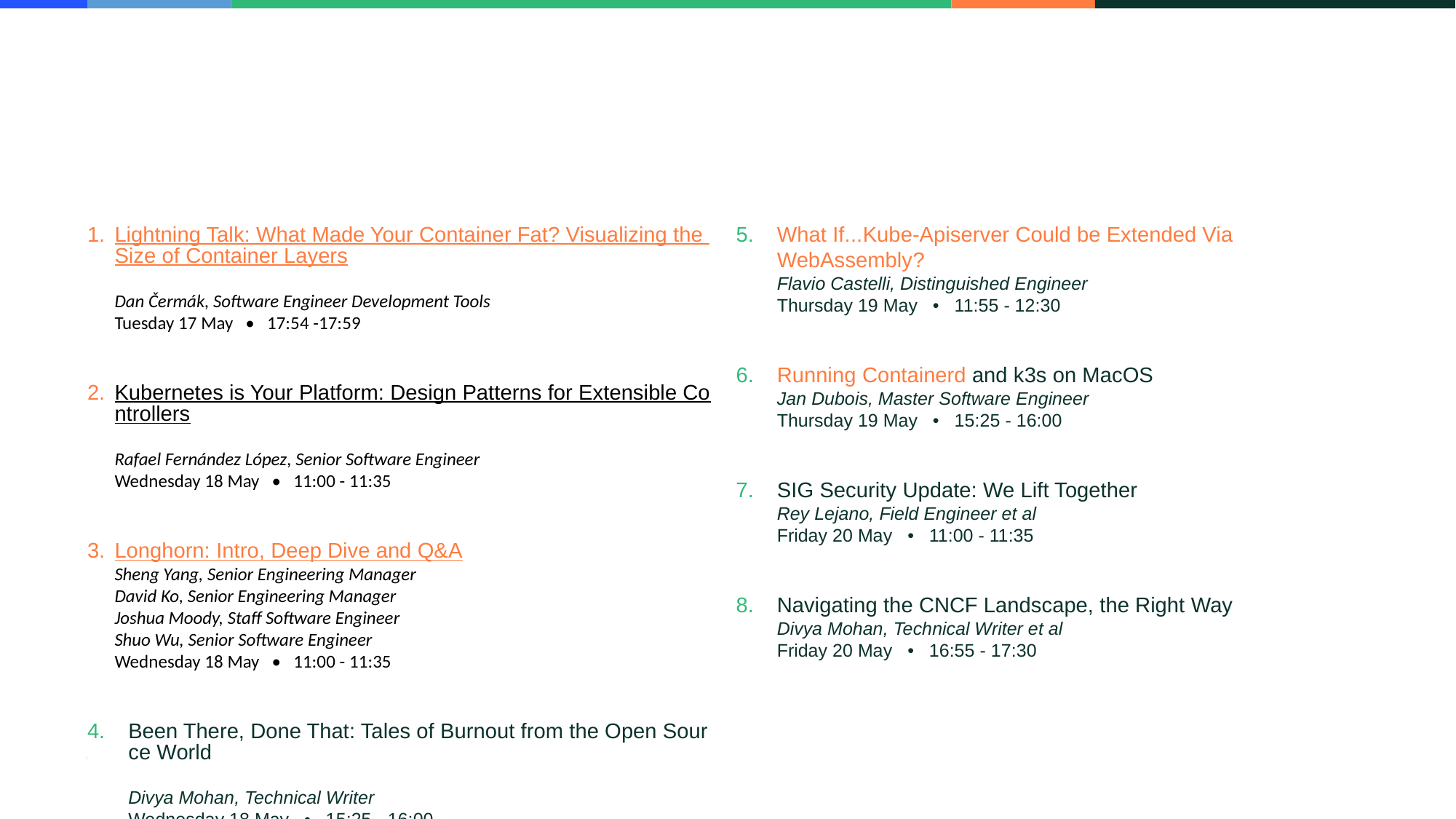

Lightning Talk: What Made Your Container Fat? Visualizing the Size of Container Layers
Dan Čermák, Software Engineer Development Tools
Tuesday 17 May   •   17:54 -17:59

Kubernetes is Your Platform: Design Patterns for Extensible Controllers
Rafael Fernández López, Senior Software Engineer
Wednesday 18 May   •   11:00 - 11:35

Longhorn: Intro, Deep Dive and Q&A
Sheng Yang, Senior Engineering Manager
David Ko, Senior Engineering Manager
Joshua Moody, Staff Software Engineer
Shuo Wu, Senior Software Engineer
Wednesday 18 May   •   11:00 - 11:35

Been There, Done That: Tales of Burnout from the Open Source World
Divya Mohan, Technical Writer
Wednesday 18 May   •   15:25 - 16:00

What If...Kube-Apiserver Could be Extended Via WebAssembly?
Flavio Castelli, Distinguished Engineer
Thursday 19 May   •   11:55 - 12:30

Running Containerd and k3s on MacOS
Jan Dubois, Master Software Engineer
Thursday 19 May   •   15:25 - 16:00

SIG Security Update: We Lift Together
Rey Lejano, Field Engineer et al
Friday 20 May   •   11:00 - 11:35

Navigating the CNCF Landscape, the Right Way
Divya Mohan, Technical Writer et al
Friday 20 May   •   16:55 - 17:30